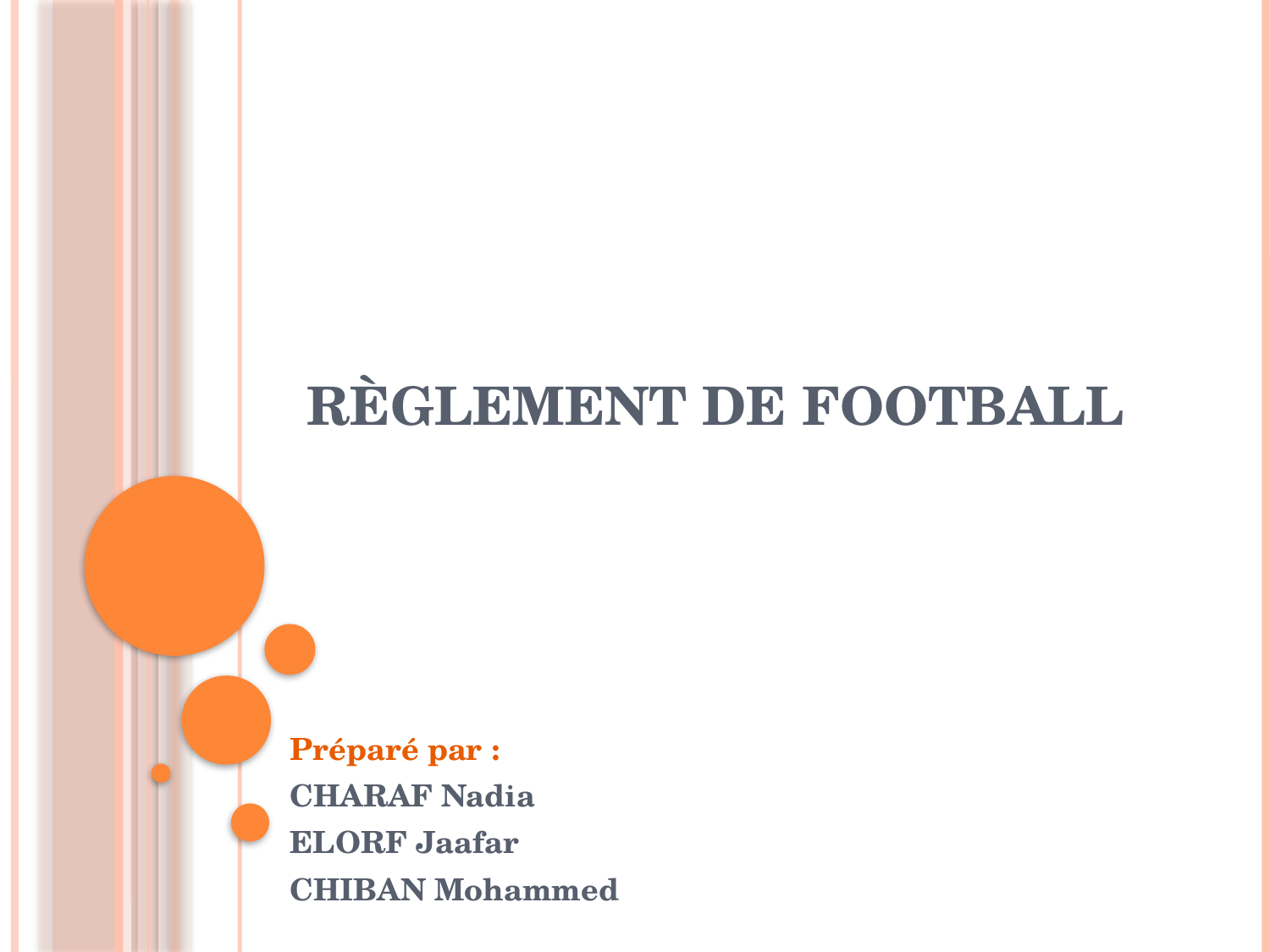

# Règlement de football
Préparé par :
CHARAF Nadia
ELORF Jaafar
CHIBAN Mohammed